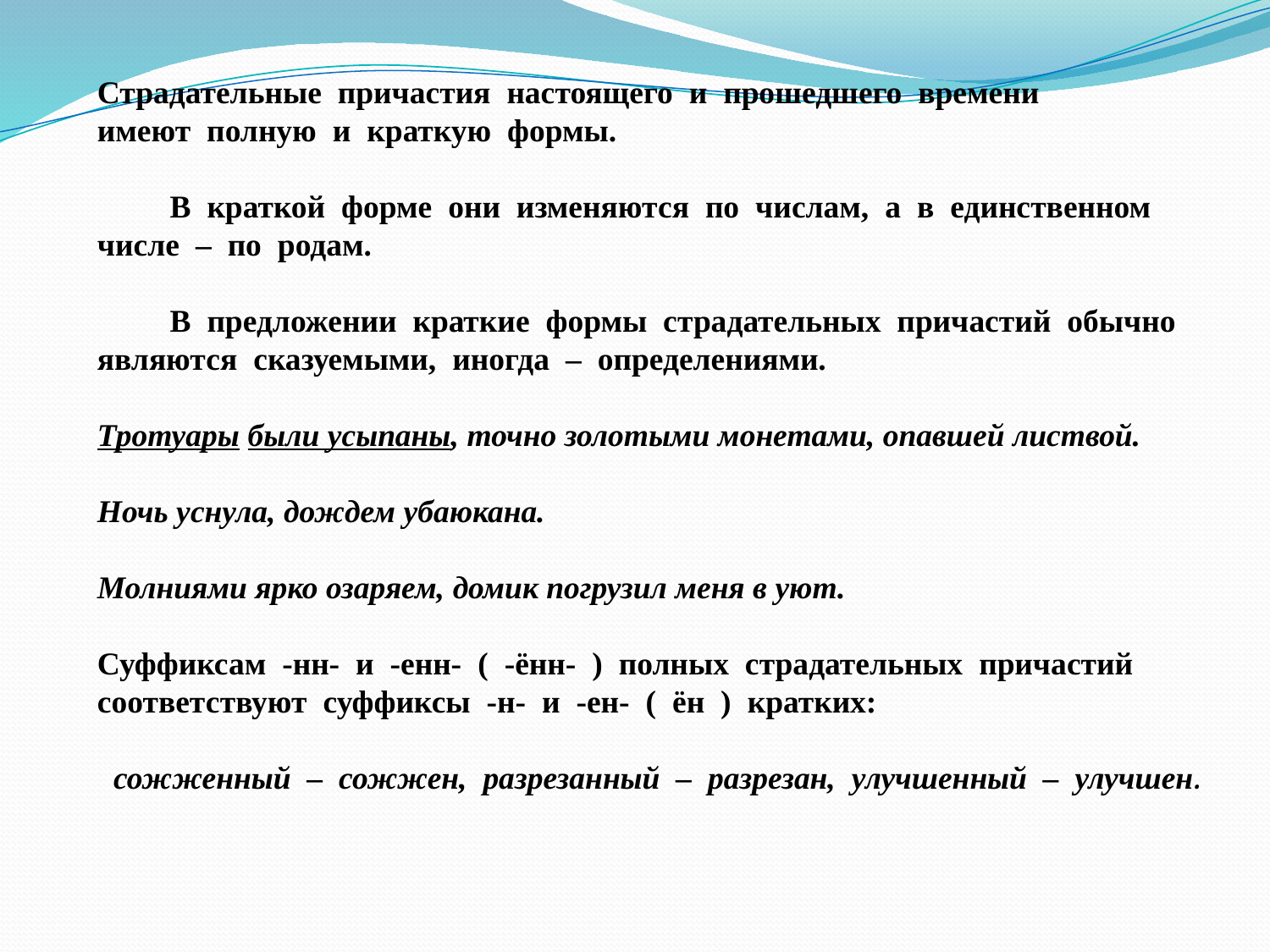

Страдательные  причастия  настоящего  и  прошедшего  времени
имеют  полную  и  краткую  формы.

         В  краткой  форме  они  изменяются  по  числам,  а  в  единственном
числе  –  по  родам.

         В  предложении  краткие  формы  страдательных  причастий  обычно
являются  сказуемыми,  иногда  –  определениями.

Тротуары были усыпаны, точно золотыми монетами, опавшей листвой.

Ночь уснула, дождем убаюкана.

Молниями ярко озаряем, домик погрузил меня в уют.

Суффиксам  -нн-  и  -енн-  (  -ённ-  )  полных  страдательных  причастий
соответствуют  суффиксы  -н-  и  -ен-  (  ён  )  кратких:

  сожженный  –  сожжен,  разрезанный  –  разрезан,  улучшенный  –  улучшен.